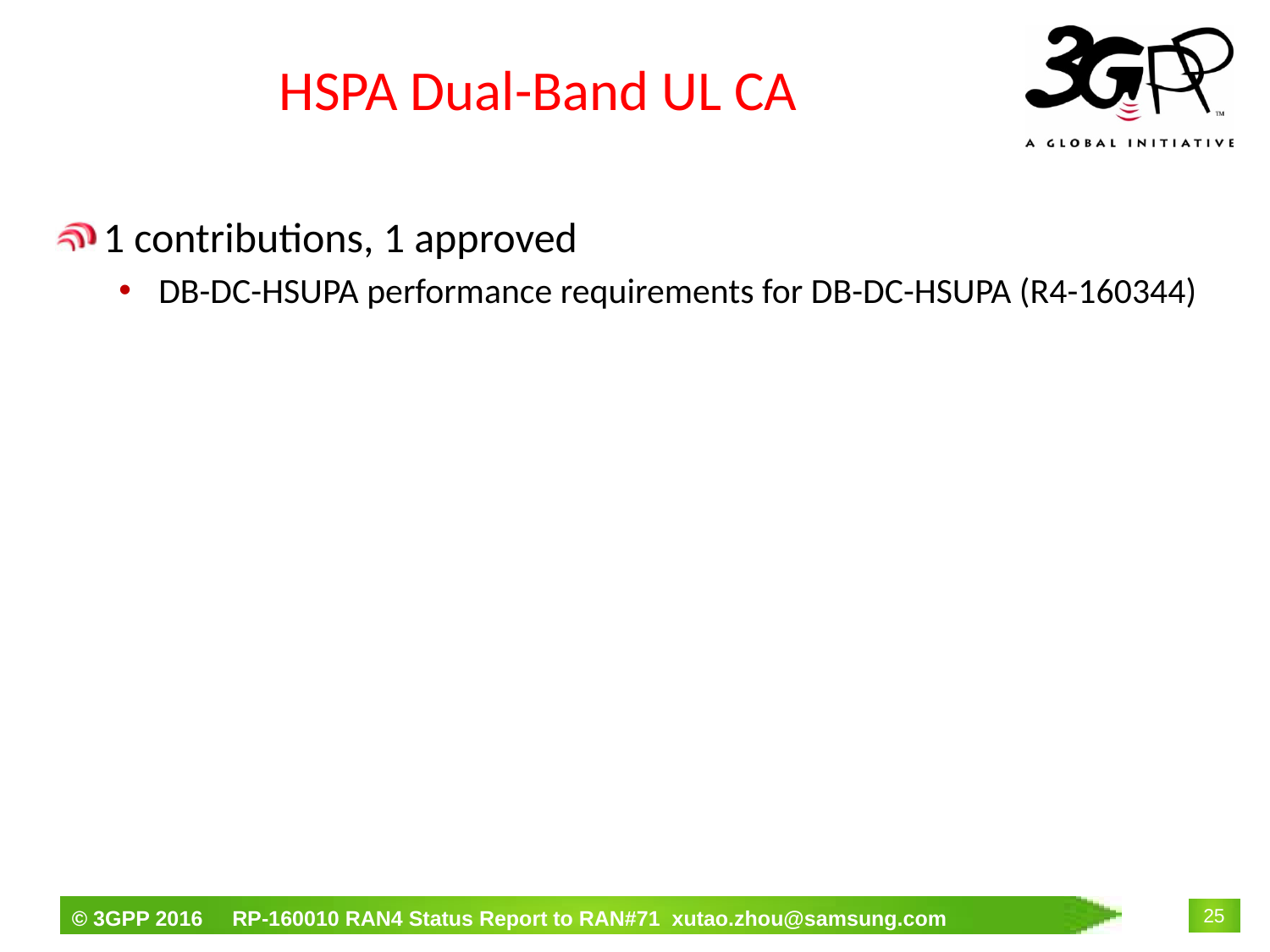

# HSPA Dual-Band UL CA
1 contributions, 1 approved
DB-DC-HSUPA performance requirements for DB-DC-HSUPA (R4-160344)